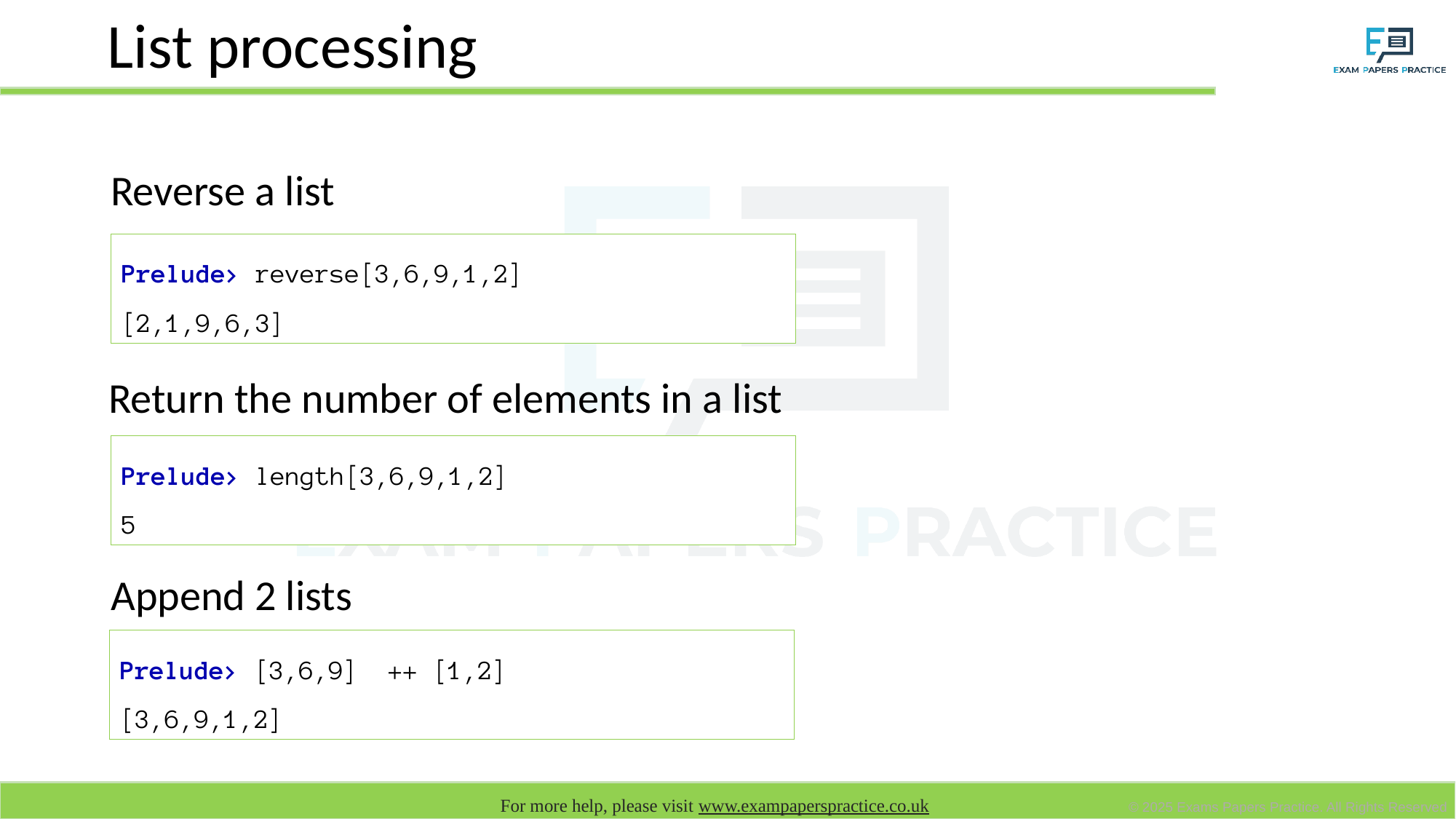

# List processing
Reverse a list
Prelude> reverse[3,6,9,1,2]
[2,1,9,6,3]
    Return the number of elements in a list
Prelude> length[3,6,9,1,2]
5
Append 2 lists
Prelude> [3,6,9]  ++ [1,2]
[3,6,9,1,2]